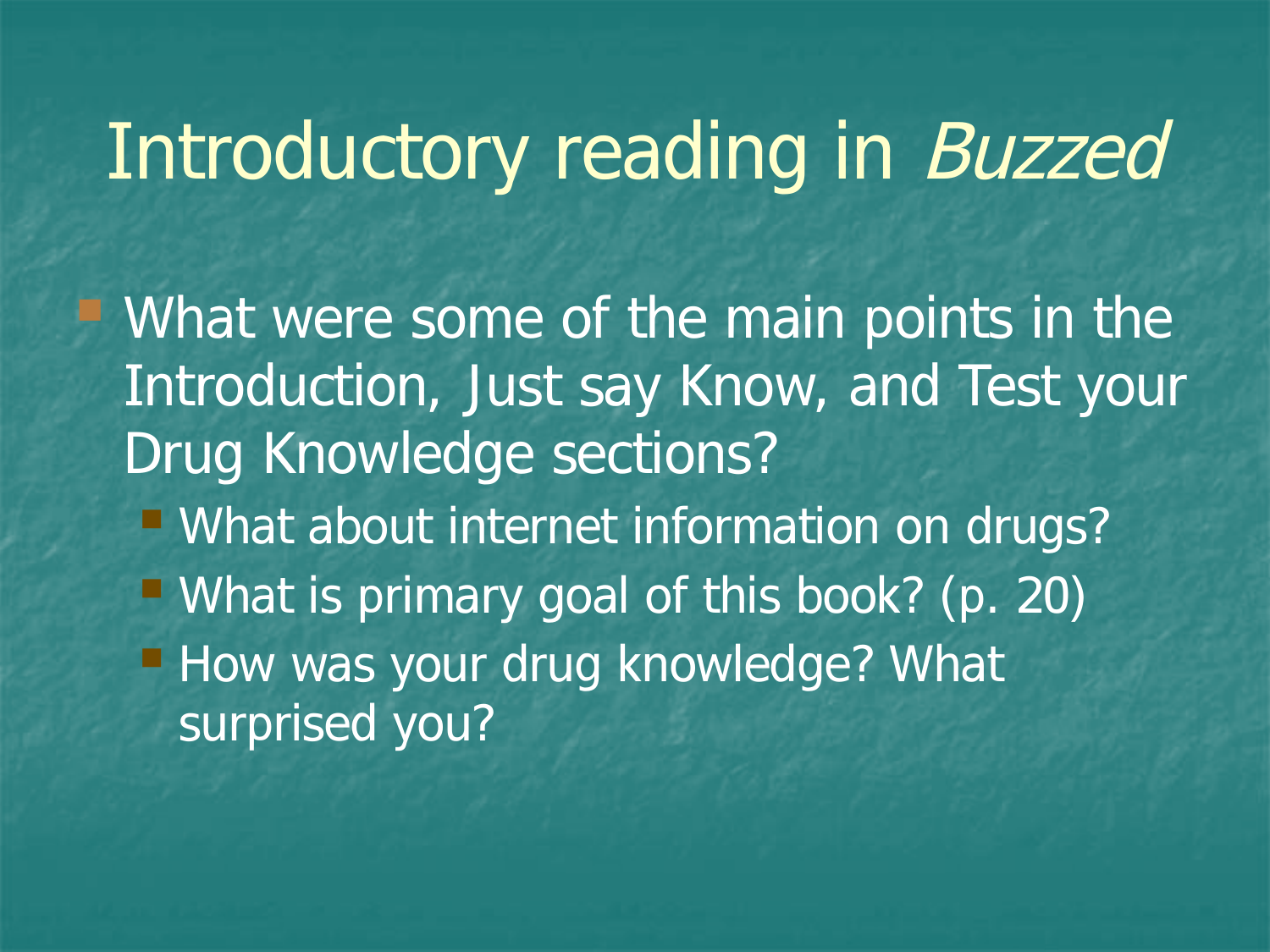

# Introductory reading in Buzzed
What were some of the main points in the Introduction, Just say Know, and Test your Drug Knowledge sections?
What about internet information on drugs?
What is primary goal of this book? (p. 20)
How was your drug knowledge? What surprised you?